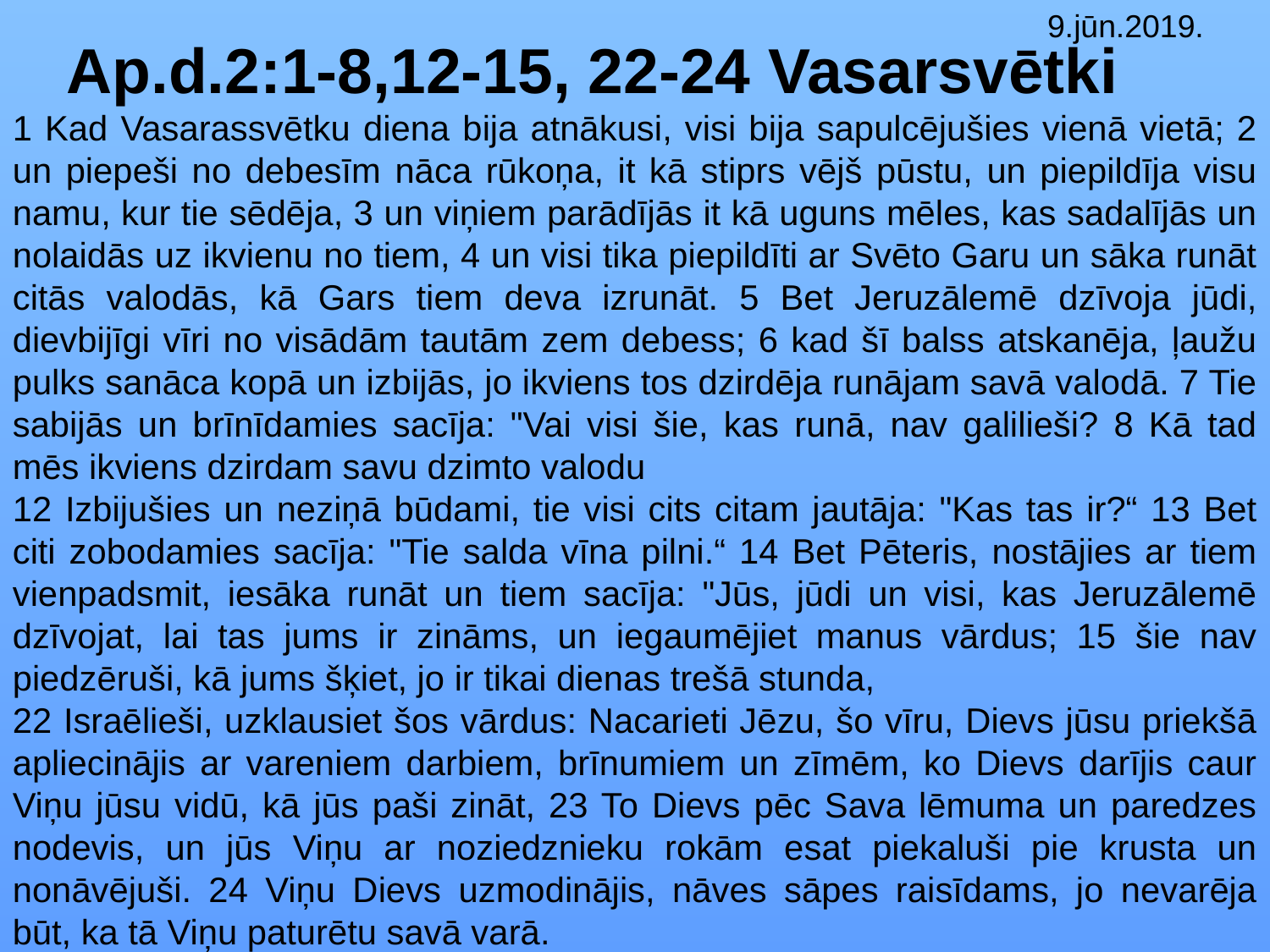

9.jūn.2019.
# Ap.d.2:1-8,12-15, 22-24 Vasarsvētki
1 Kad Vasarassvētku diena bija atnākusi, visi bija sapulcējušies vienā vietā; 2 un piepeši no debesīm nāca rūkoņa, it kā stiprs vējš pūstu, un piepildīja visu namu, kur tie sēdēja, 3 un viņiem parādījās it kā uguns mēles, kas sadalījās un nolaidās uz ikvienu no tiem, 4 un visi tika piepildīti ar Svēto Garu un sāka runāt citās valodās, kā Gars tiem deva izrunāt. 5 Bet Jeruzālemē dzīvoja jūdi, dievbijīgi vīri no visādām tautām zem debess; 6 kad šī balss atskanēja, ļaužu pulks sanāca kopā un izbijās, jo ikviens tos dzirdēja runājam savā valodā. 7 Tie sabijās un brīnīdamies sacīja: "Vai visi šie, kas runā, nav galilieši? 8 Kā tad mēs ikviens dzirdam savu dzimto valodu
12 Izbijušies un neziņā būdami, tie visi cits citam jautāja: "Kas tas ir?“ 13 Bet citi zobodamies sacīja: "Tie salda vīna pilni.“ 14 Bet Pēteris, nostājies ar tiem vienpadsmit, iesāka runāt un tiem sacīja: "Jūs, jūdi un visi, kas Jeruzālemē dzīvojat, lai tas jums ir zināms, un iegaumējiet manus vārdus; 15 šie nav piedzēruši, kā jums šķiet, jo ir tikai dienas trešā stunda,
22 Israēlieši, uzklausiet šos vārdus: Nacarieti Jēzu, šo vīru, Dievs jūsu priekšā apliecinājis ar vareniem darbiem, brīnumiem un zīmēm, ko Dievs darījis caur Viņu jūsu vidū, kā jūs paši zināt, 23 To Dievs pēc Sava lēmuma un paredzes nodevis, un jūs Viņu ar noziedznieku rokām esat piekaluši pie krusta un nonāvējuši. 24 Viņu Dievs uzmodinājis, nāves sāpes raisīdams, jo nevarēja būt, ka tā Viņu paturētu savā varā.